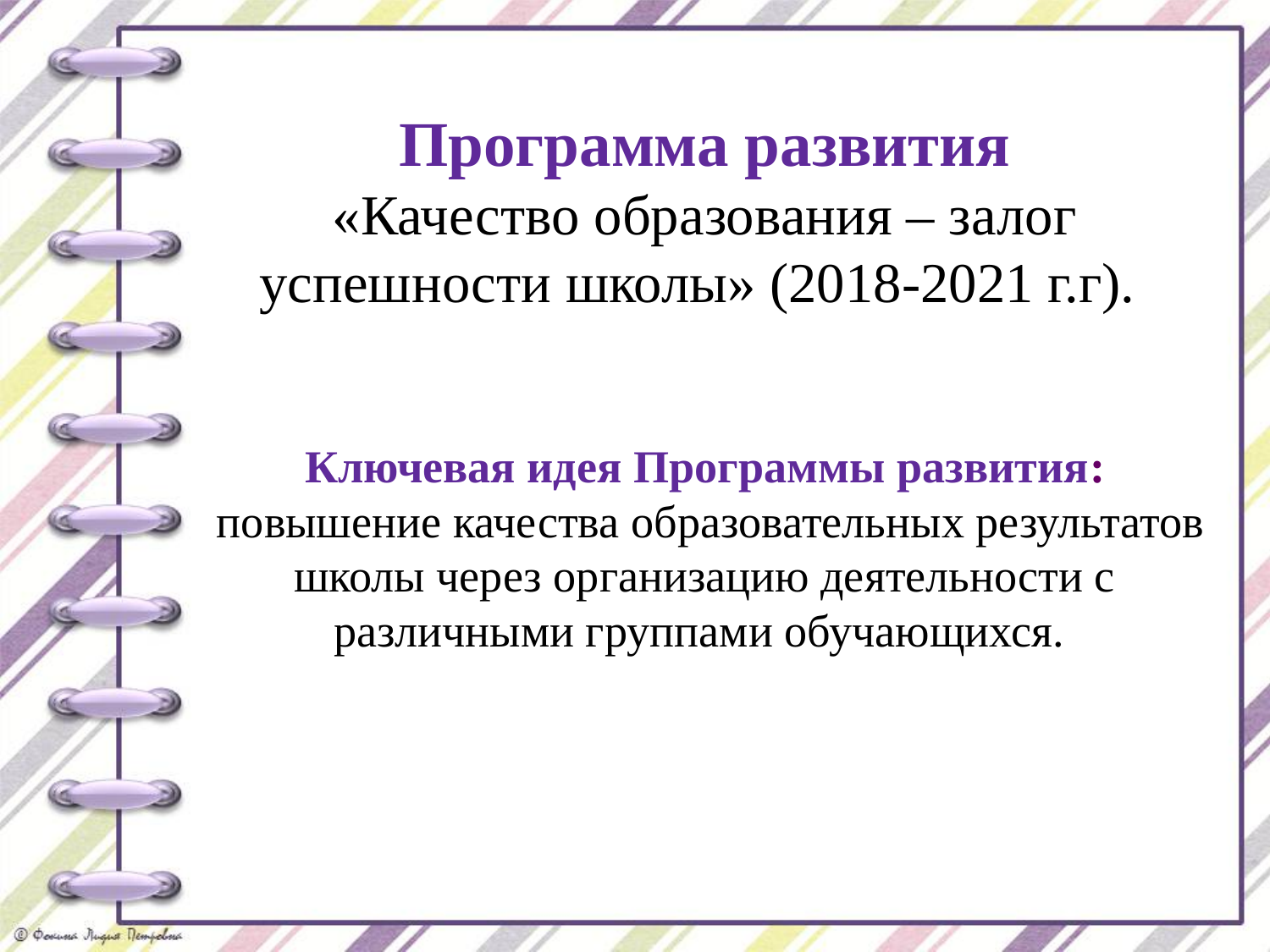

Программа развития
«Качество образования – залог успешности школы» (2018-2021 г.г).

Ключевая идея Программы развития:
 повышение качества образовательных результатов школы через организацию деятельности с различными группами обучающихся.